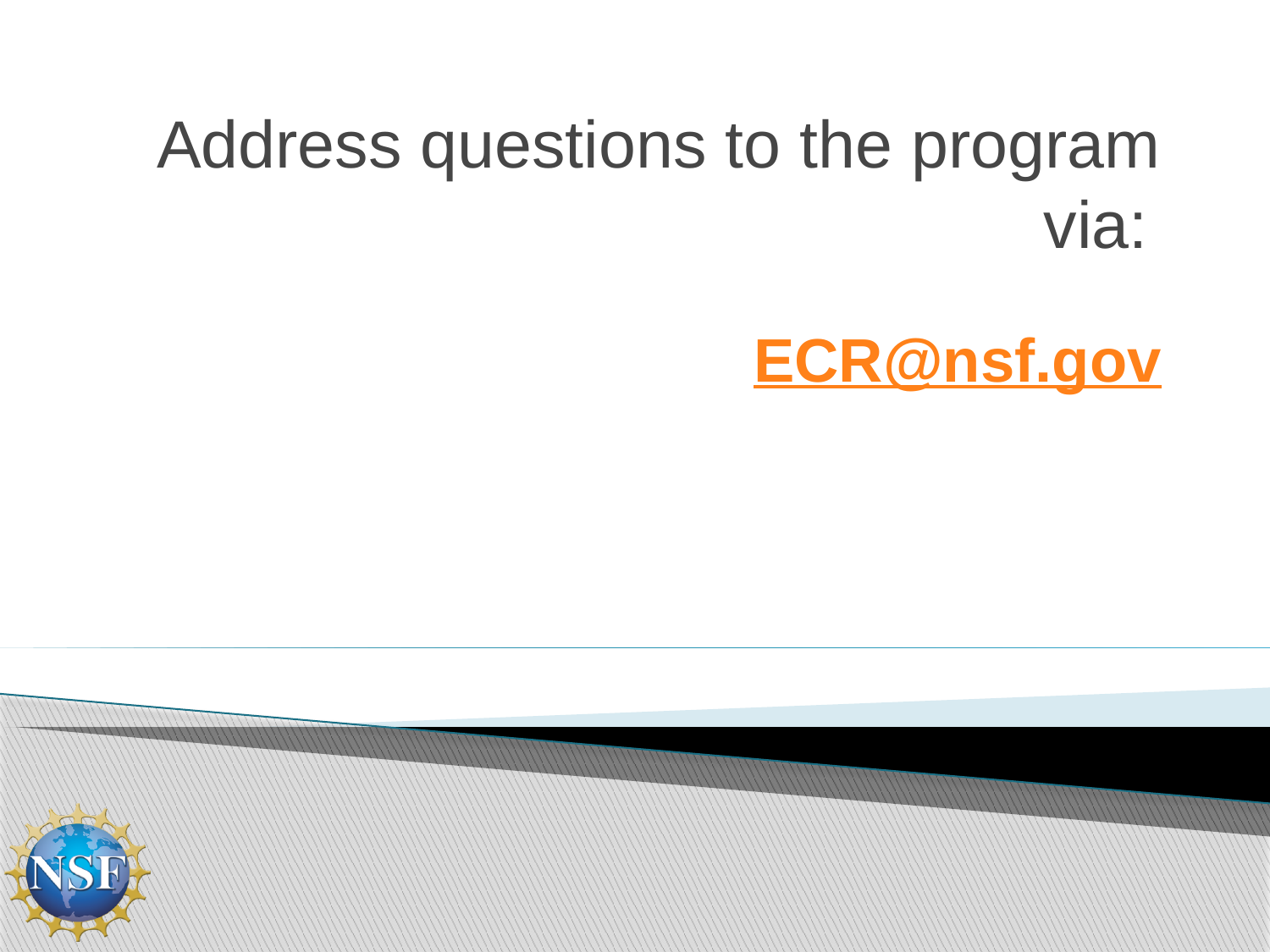

Address questions to the program via:
		ECR@nsf.gov